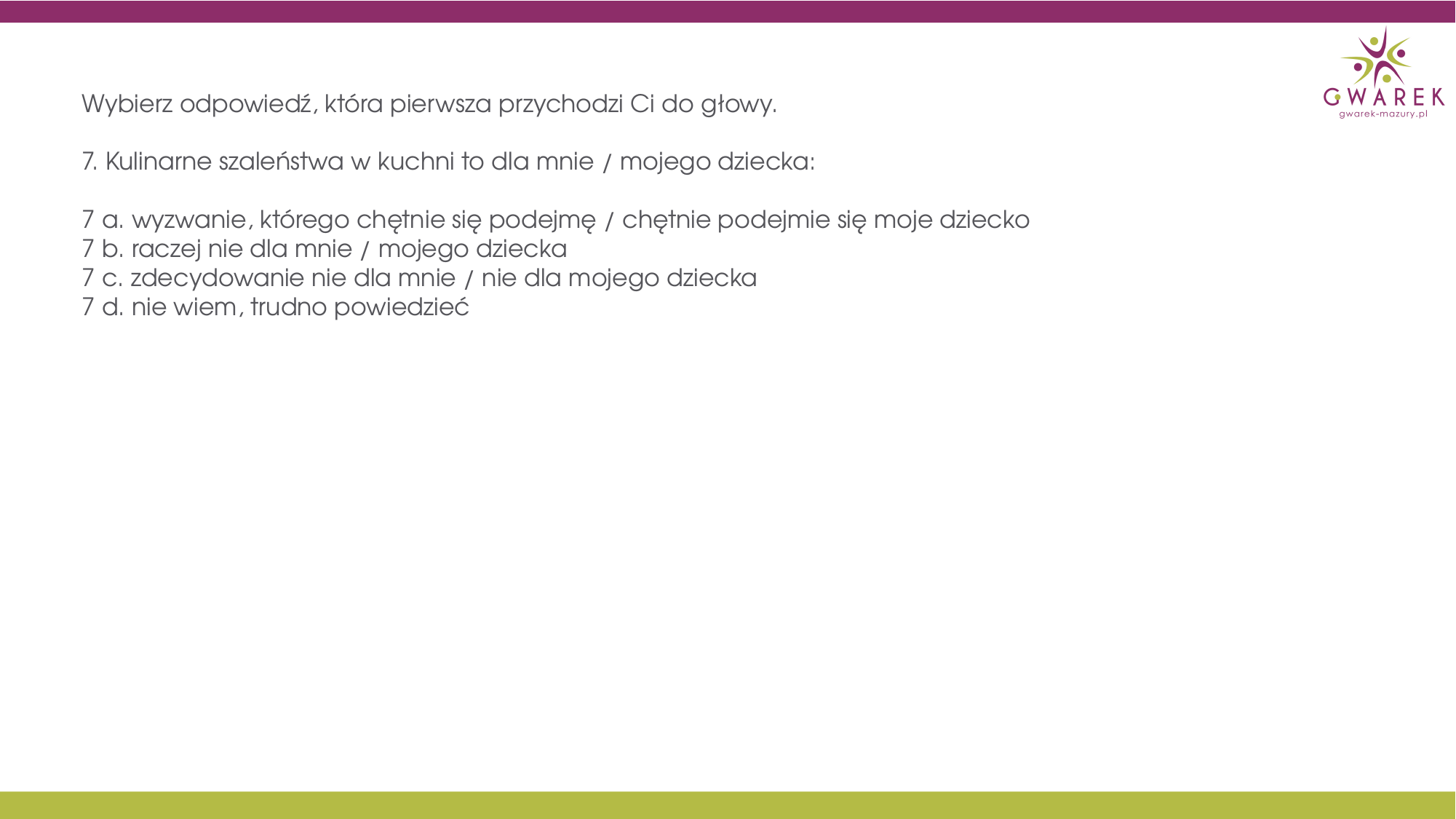

Wybierz odpowiedź, która pierwsza przychodzi Ci do głowy.

7. Kulinarne szaleństwa w kuchni to dla mnie / mojego dziecka:

7 a. wyzwanie, którego chętnie się podejmę / chętnie podejmie się moje dziecko
7 b. raczej nie dla mnie / mojego dziecka
7 c. zdecydowanie nie dla mnie / nie dla mojego dziecka
7 d. nie wiem, trudno powiedzieć